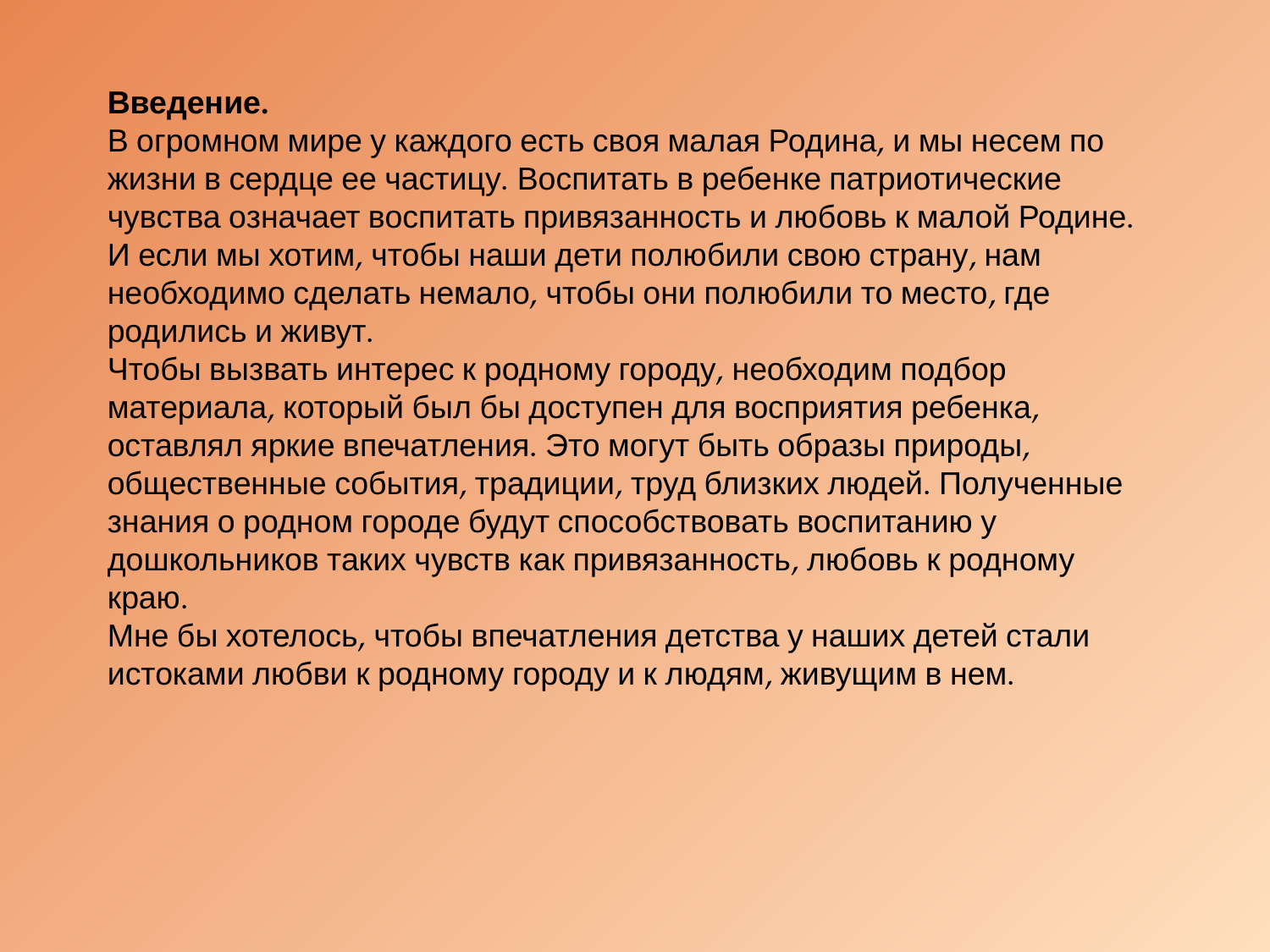

Введение.
В огромном мире у каждого есть своя малая Родина, и мы несем по жизни в сердце ее частицу. Воспитать в ребенке патриотические чувства означает воспитать привязанность и любовь к малой Родине. И если мы хотим, чтобы наши дети полюбили свою страну, нам необходимо сделать немало, чтобы они полюбили то место, где родились и живут.
Чтобы вызвать интерес к родному городу, необходим подбор материала, который был бы доступен для восприятия ребенка, оставлял яркие впечатления. Это могут быть образы природы, общественные события, традиции, труд близких людей. Полученные знания о родном городе будут способствовать воспитанию у дошкольников таких чувств как привязанность, любовь к родному краю.
Мне бы хотелось, чтобы впечатления детства у наших детей стали истоками любви к родному городу и к людям, живущим в нем.